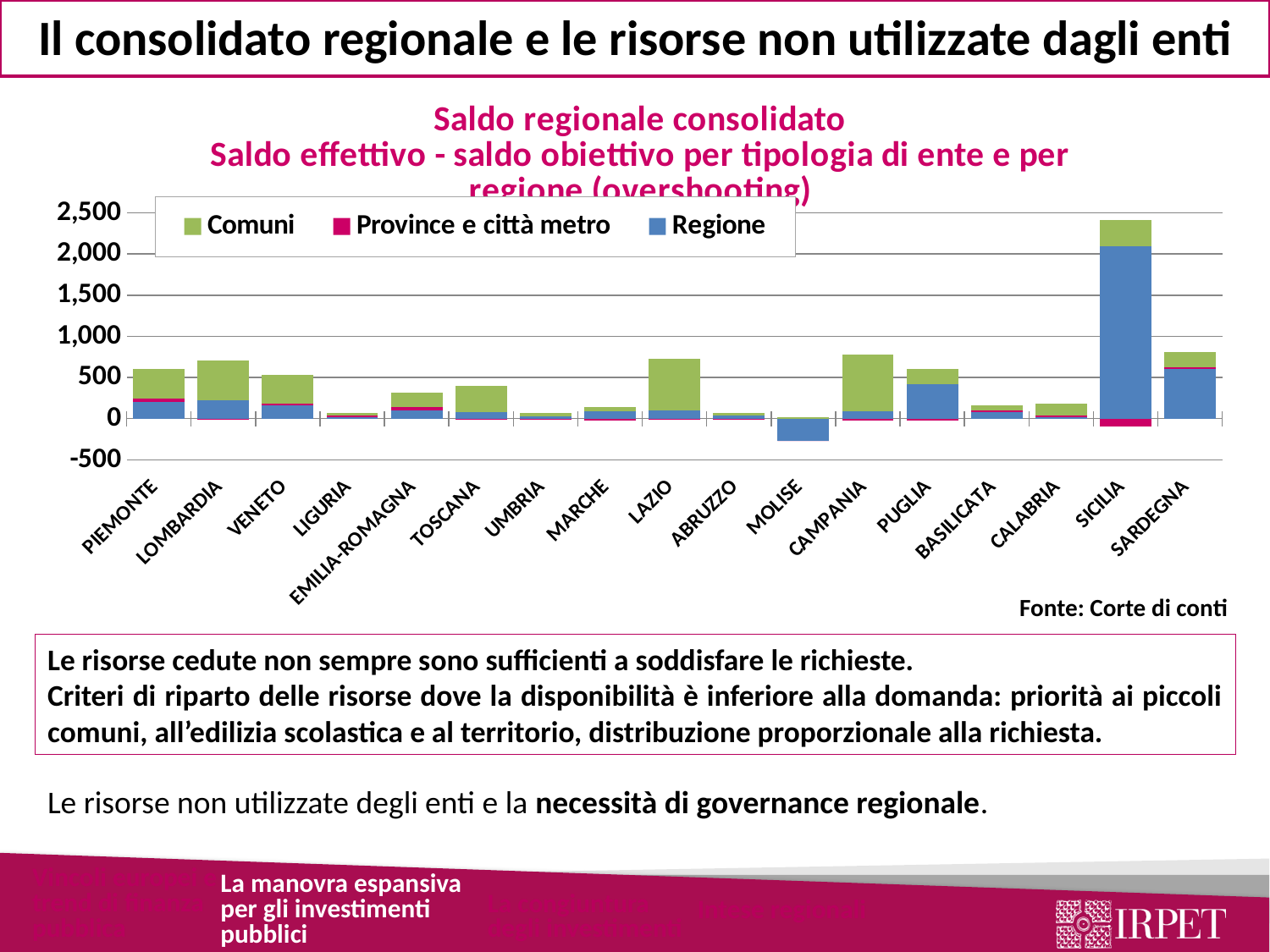

Il consolidato regionale e le risorse non utilizzate dagli enti

### Chart: Saldo regionale consolidato
Saldo effettivo - saldo obiettivo per tipologia di ente e per regione (overshooting)
Milioni di euro

| Category | Regione | Province e città metro | Comuni |
|---|---|---|---|
| PIEMONTE  | 203.2 | 39.5 | 356.0 |
| LOMBARDIA  | 226.8664296597263 | -6.5 | 479.8 |
| VENETO  | 159.0 | 18.299999999999986 | 352.3 |
| LIGURIA  | 12.3 | 30.6 | 26.299999999999986 |
| EMILIA-ROMAGNA  | 101.5 | 37.0 | 175.8 |
| TOSCANA  | 80.6 | -9.6 | 312.89999999999964 |
| UMBRIA  | 22.6 | -3.9 | 43.7 |
| MARCHE  | 90.7 | -22.9 | 53.60000000000001 |
| LAZIO  | 94.9 | -1.0 | 626.8 |
| ABRUZZO  | 36.300000000000004 | -8.5 | 34.20000000000001 |
| MOLISE  | -273.1 | -0.2 | 20.5 |
| CAMPANIA  | 84.0 | -29.0 | 688.5 |
| PUGLIA  | 420.6 | -21.5 | 182.5 |
| BASILICATA  | 80.80000000000001 | 17.3 | 57.9 |
| CALABRIA  | 14.10000000000001 | 28.0 | 143.0 |
| SICILIA  | 2088.6 | -99.6 | 321.8 |
| SARDEGNA  | 601.4 | 25.4 | 180.3 |
Fonte: Corte di conti
Le risorse cedute non sempre sono sufficienti a soddisfare le richieste.
Criteri di riparto delle risorse dove la disponibilità è inferiore alla domanda: priorità ai piccoli comuni, all’edilizia scolastica e al territorio, distribuzione proporzionale alla richiesta.
Le risorse non utilizzate degli enti e la necessità di governance regionale.
Vincoli europei e trend di finanza pubblica
La manovra espansiva per gli investimenti pubblici
La congiuntura degli investimenti
Intese regionali